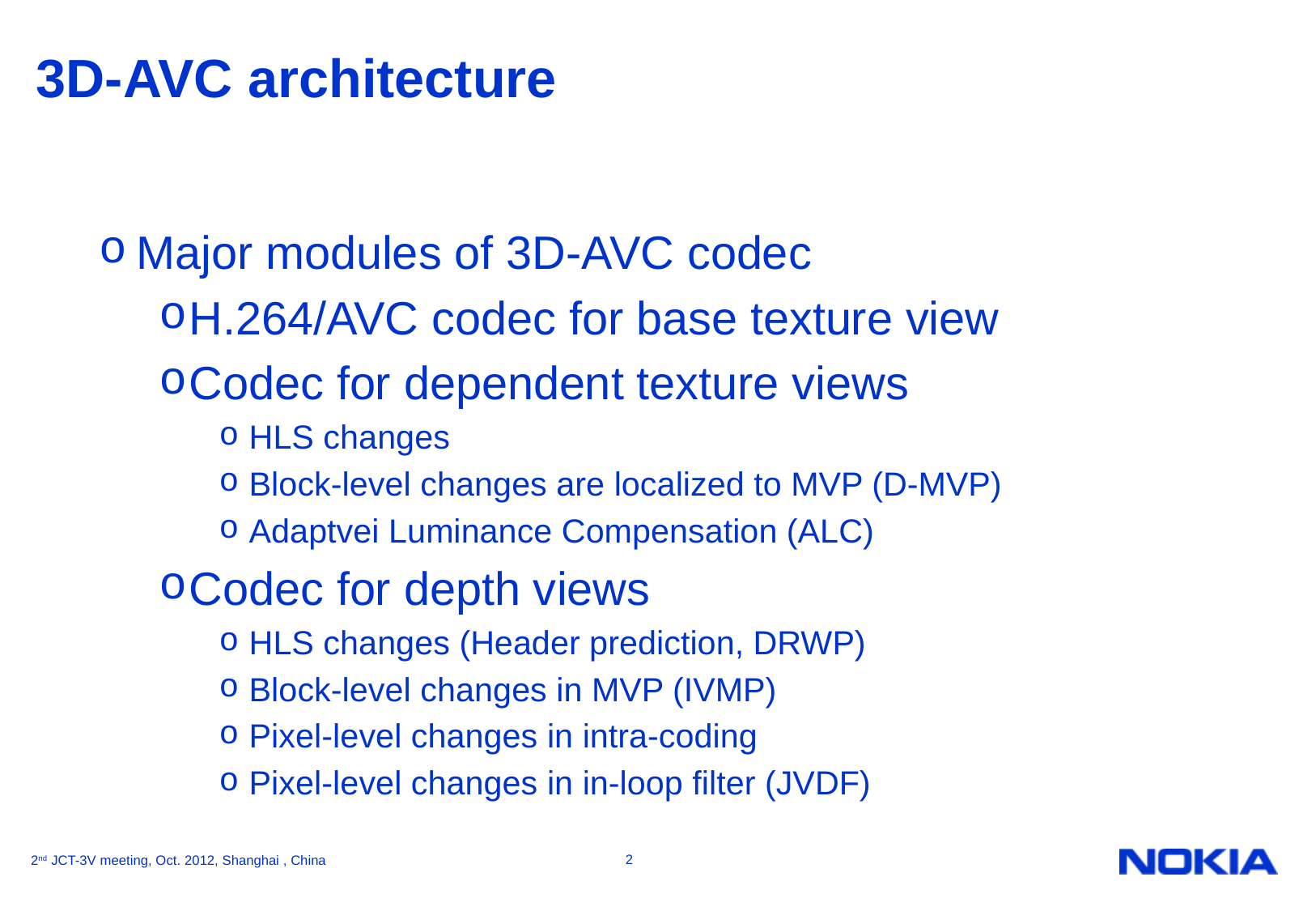

# 3D-AVC architecture

Major modules of 3D-AVC codec
H.264/AVC codec for base texture view
Codec for dependent texture views
HLS changes
Block-level changes are localized to MVP (D-MVP)
Adaptvei Luminance Compensation (ALC)
Codec for depth views
HLS changes (Header prediction, DRWP)
Block-level changes in MVP (IVMP)
Pixel-level changes in intra-coding
Pixel-level changes in in-loop filter (JVDF)